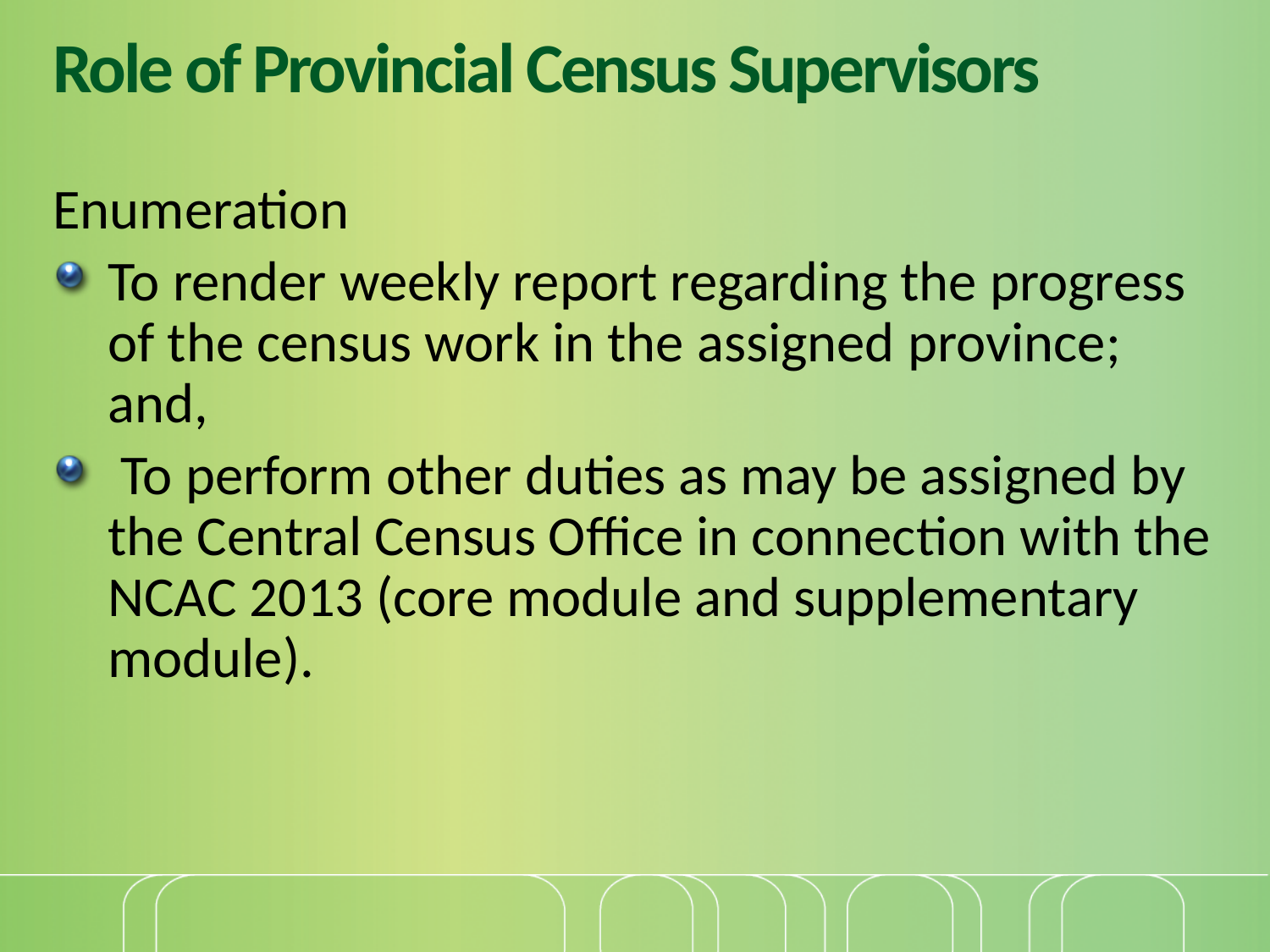

# Role of Provincial Census Supervisors
Enumeration
To render weekly report regarding the progress of the census work in the assigned province; and,
 To perform other duties as may be assigned by the Central Census Office in connection with the NCAC 2013 (core module and supplementary module).